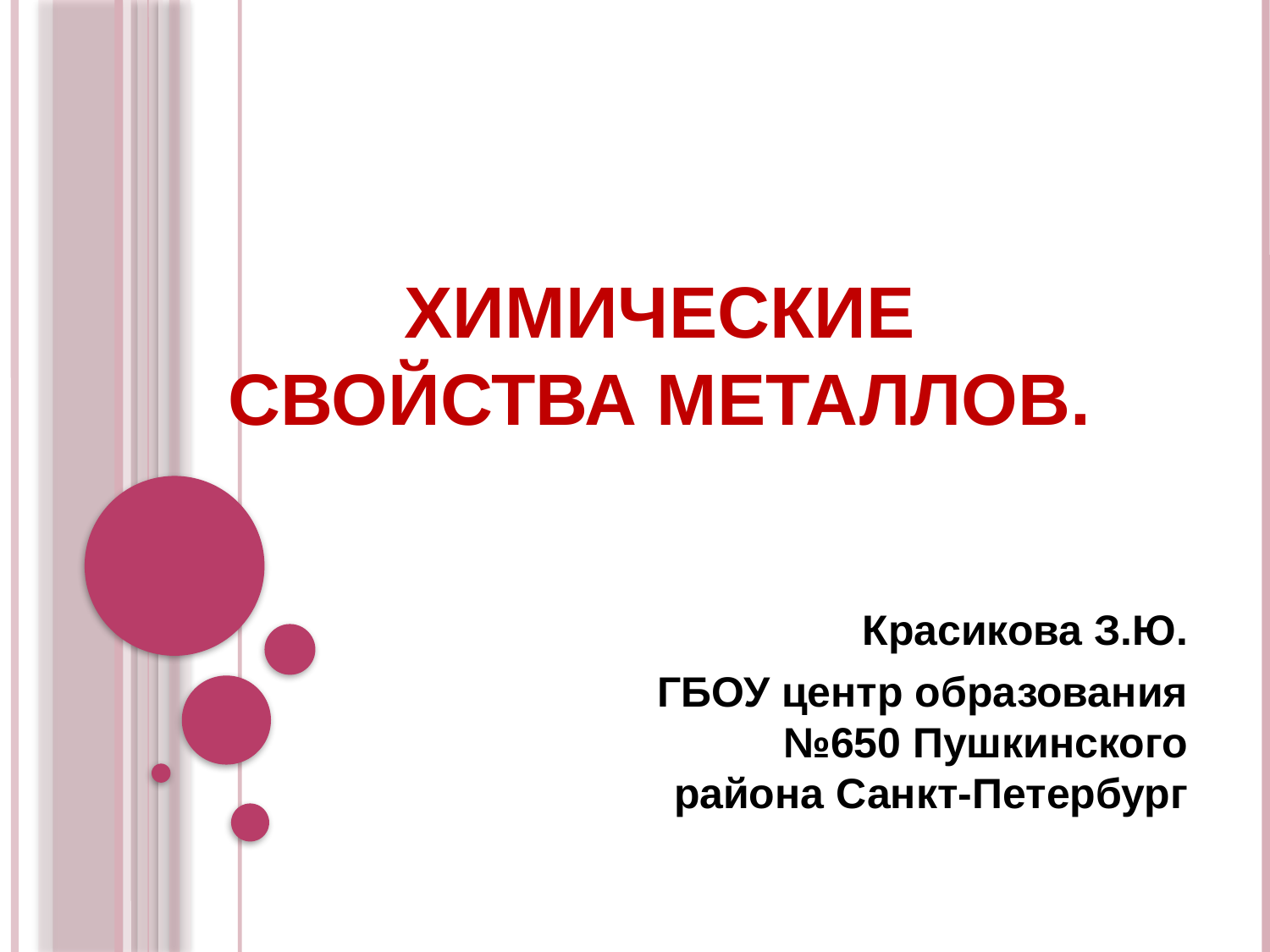

# Химические свойства металлов.

Красикова З.Ю.
ГБОУ центр образования №650 Пушкинского района Санкт-Петербург